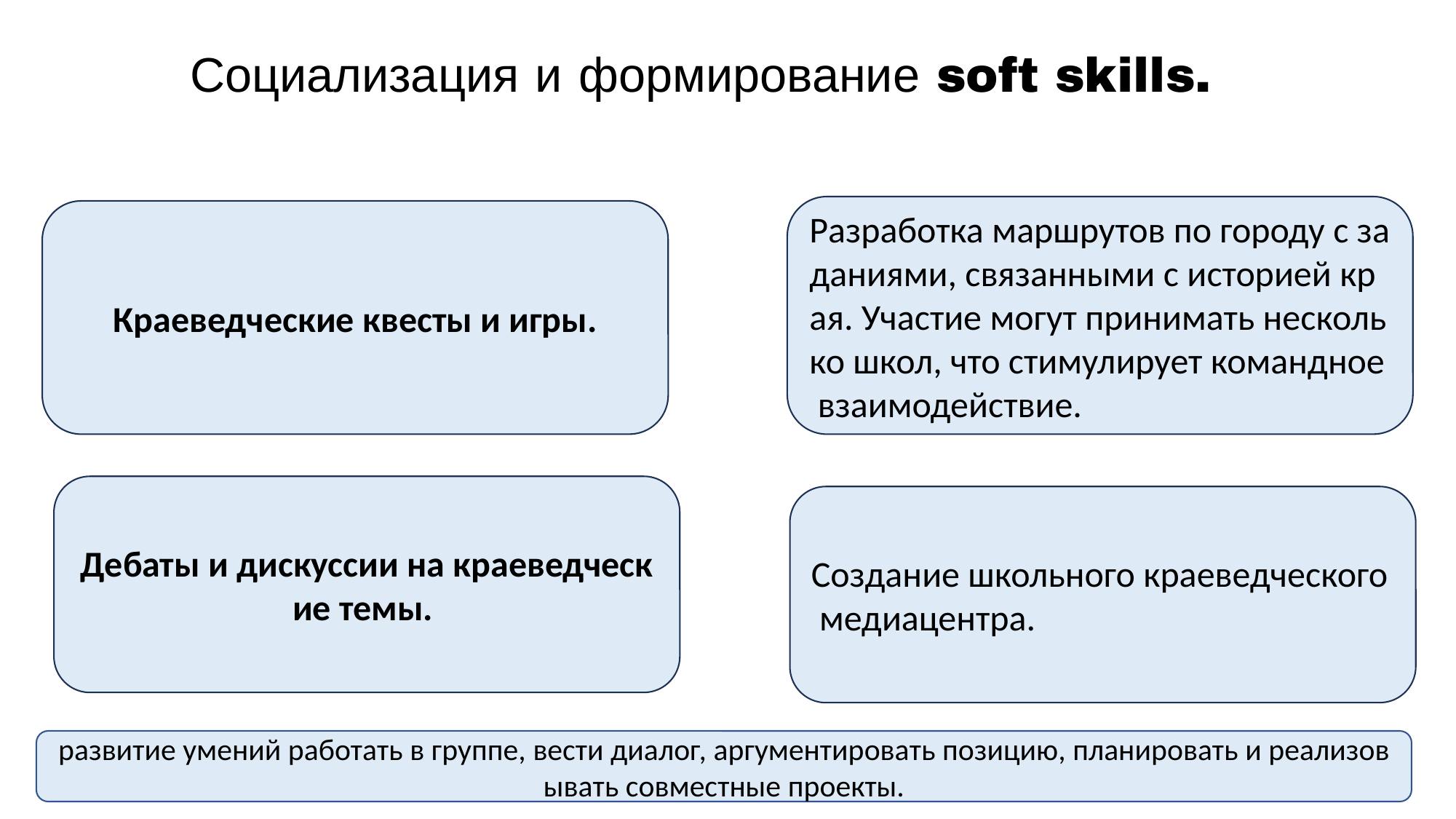

# Социализация и формирование soft skills.
Разработка маршрутов по городу с заданиями, связанными с историей края. Участие могут принимать несколько школ, что стимулирует командное взаимодействие.
Краеведческие квесты и игры.
Дебаты и дискуссии на краеведческие темы.
Создание школьного краеведческого медиацентра.
развитие умений работать в группе, вести диалог, аргументировать позицию, планировать и реализовывать совместные проекты.